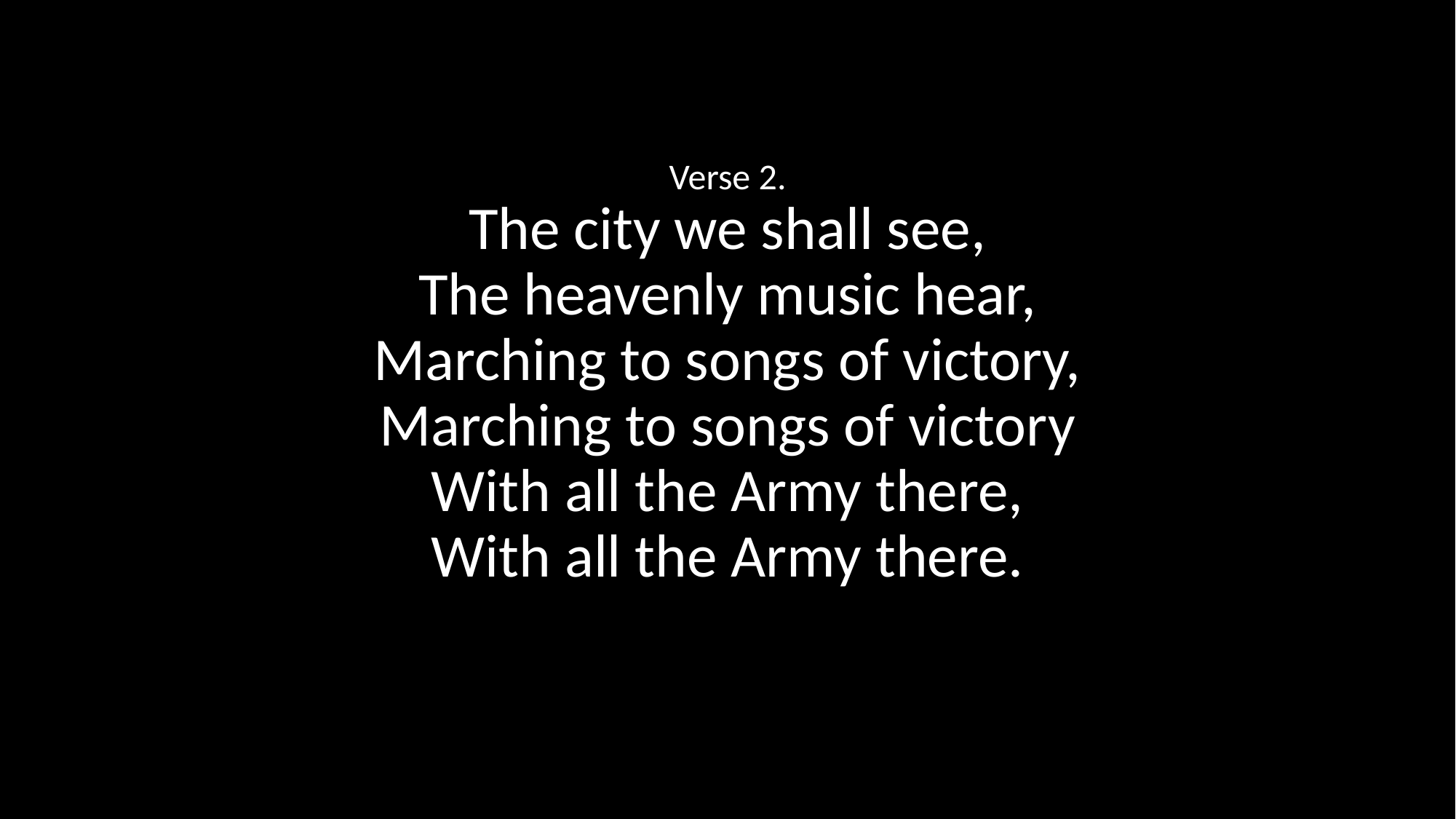

Verse 2.
The city we shall see,
The heavenly music hear,
Marching to songs of victory,
Marching to songs of victory
With all the Army there,
With all the Army there.